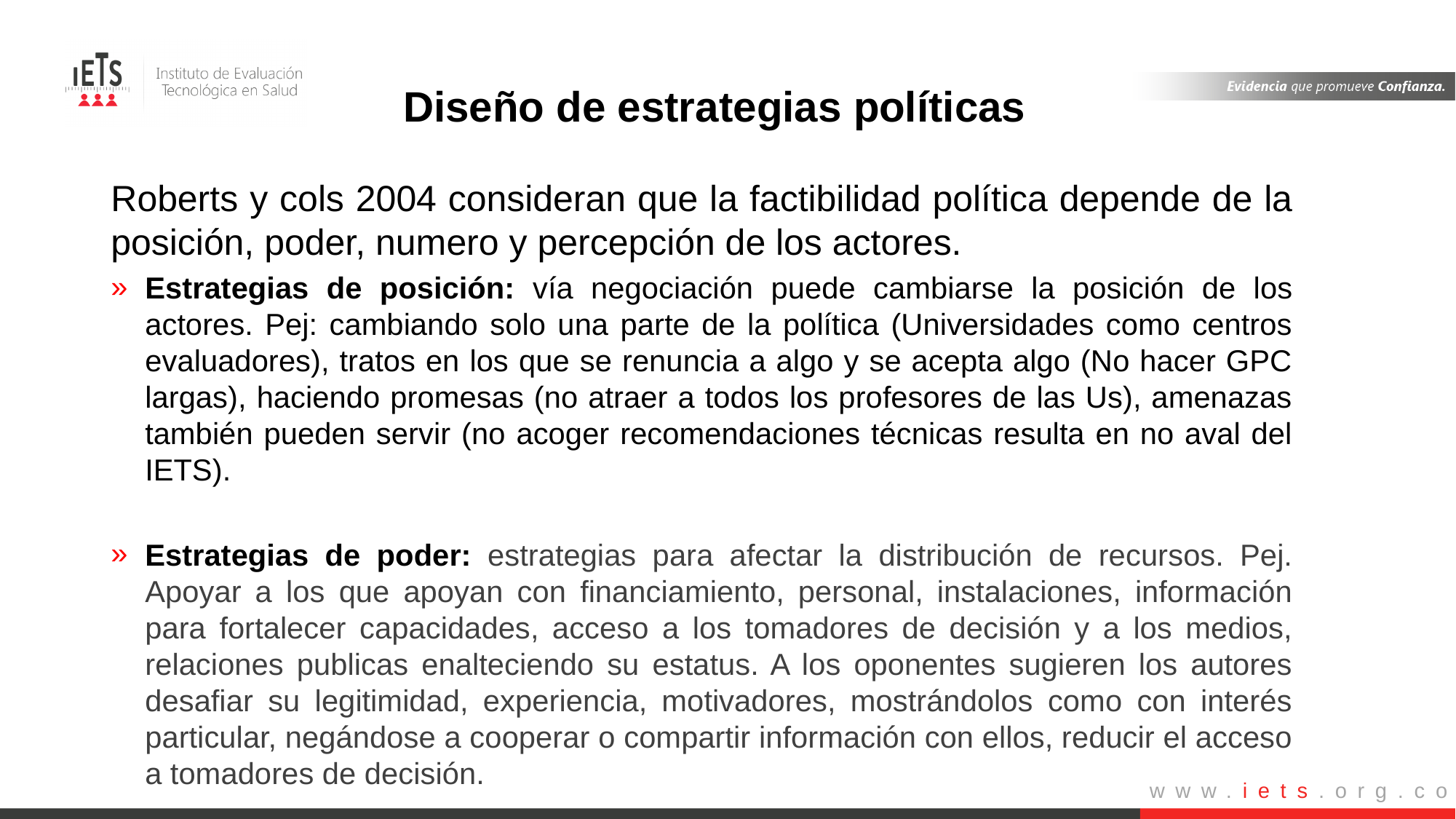

Diseño de estrategias políticas

Roberts y cols 2004 consideran que la factibilidad política depende de la posición, poder, numero y percepción de los actores.
Estrategias de posición: vía negociación puede cambiarse la posición de los actores. Pej: cambiando solo una parte de la política (Universidades como centros evaluadores), tratos en los que se renuncia a algo y se acepta algo (No hacer GPC largas), haciendo promesas (no atraer a todos los profesores de las Us), amenazas también pueden servir (no acoger recomendaciones técnicas resulta en no aval del IETS).

Estrategias de poder: estrategias para afectar la distribución de recursos. Pej. Apoyar a los que apoyan con financiamiento, personal, instalaciones, información para fortalecer capacidades, acceso a los tomadores de decisión y a los medios, relaciones publicas enalteciendo su estatus. A los oponentes sugieren los autores desafiar su legitimidad, experiencia, motivadores, mostrándolos como con interés particular, negándose a cooperar o compartir información con ellos, reducir el acceso a tomadores de decisión.